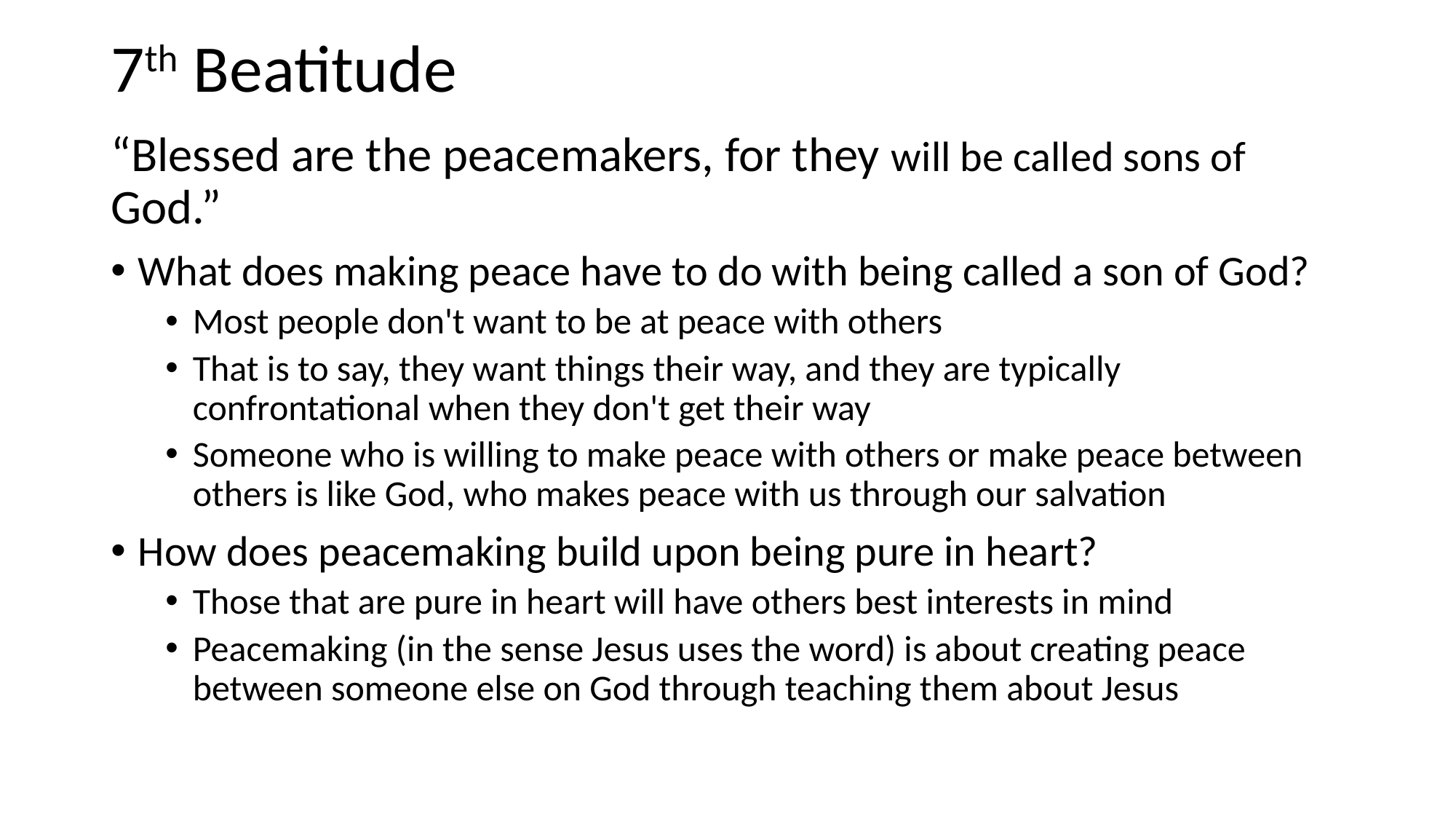

# 7th Beatitude
“Blessed are the peacemakers, for they will be called sons of God.”
What does making peace have to do with being called a son of God?
Most people don't want to be at peace with others
That is to say, they want things their way, and they are typically confrontational when they don't get their way
Someone who is willing to make peace with others or make peace between others is like God, who makes peace with us through our salvation
How does peacemaking build upon being pure in heart?
Those that are pure in heart will have others best interests in mind
Peacemaking (in the sense Jesus uses the word) is about creating peace between someone else on God through teaching them about Jesus